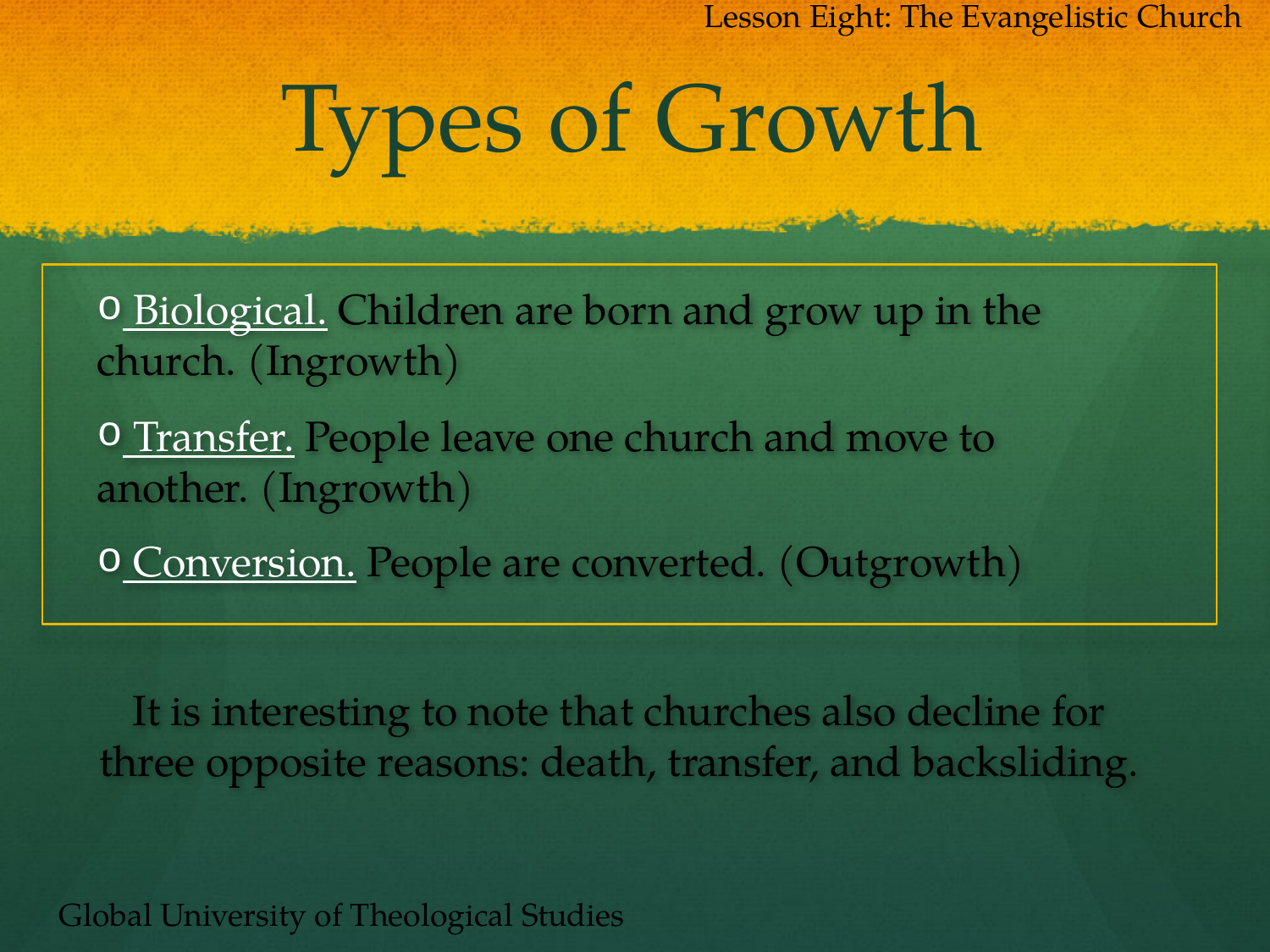

Lesson Eight: The Evangelistic Church

# Types of Growth

 Biological. Children are born and grow up in the church. (Ingrowth)
 Transfer. People leave one church and move to another. (Ingrowth)
 Conversion. People are converted. (Outgrowth)
It is interesting to note that churches also decline for three opposite reasons: death, transfer, and backsliding.
Global University of Theological Studies